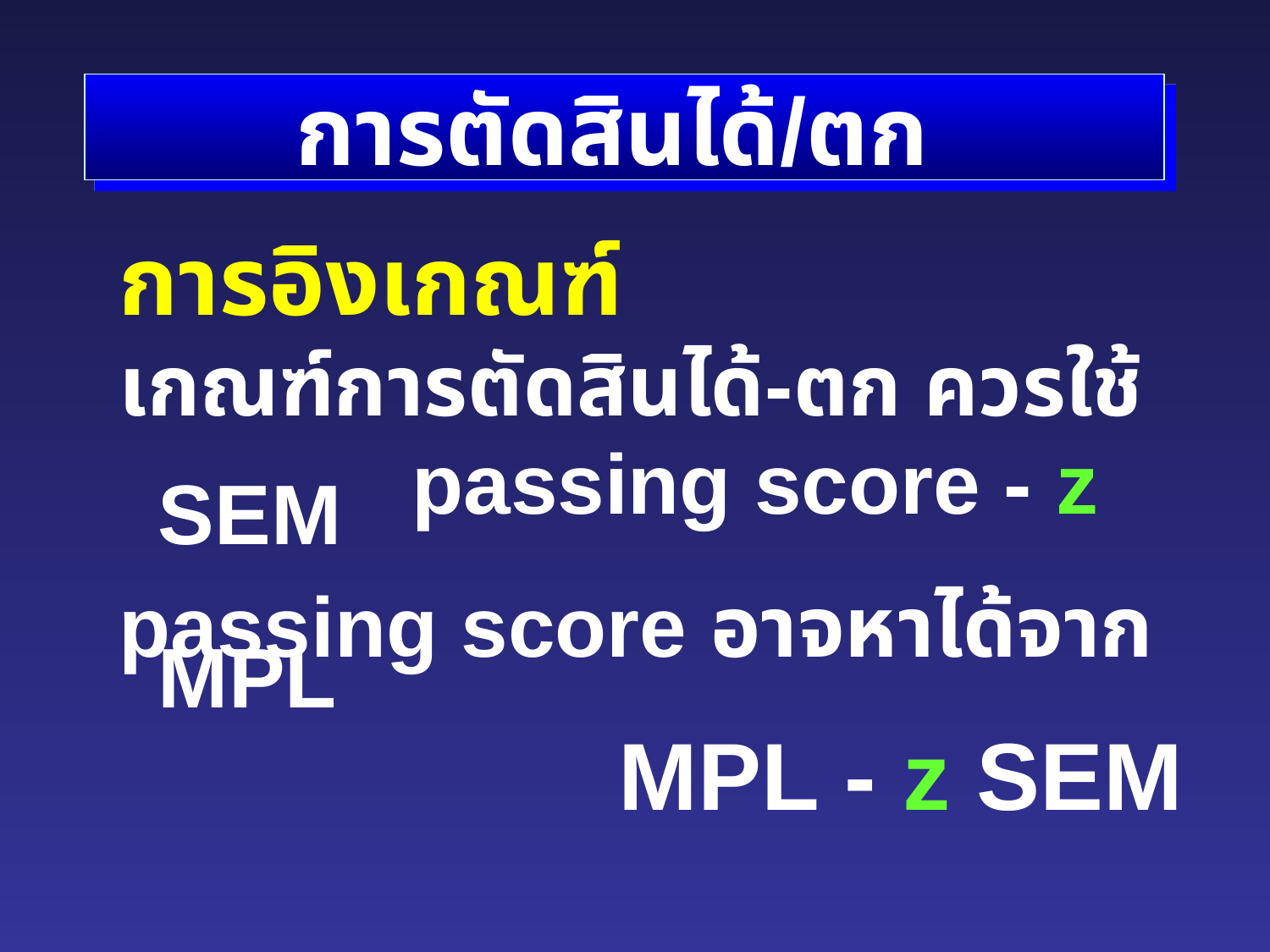

# การตัดสินได้/ตก
การอิงเกณฑ์
เกณฑ์การตัดสินได้-ตก ควรใช้

			passing score - z SEM

passing score อาจหาได้จาก MPL
				   MPL - z SEM